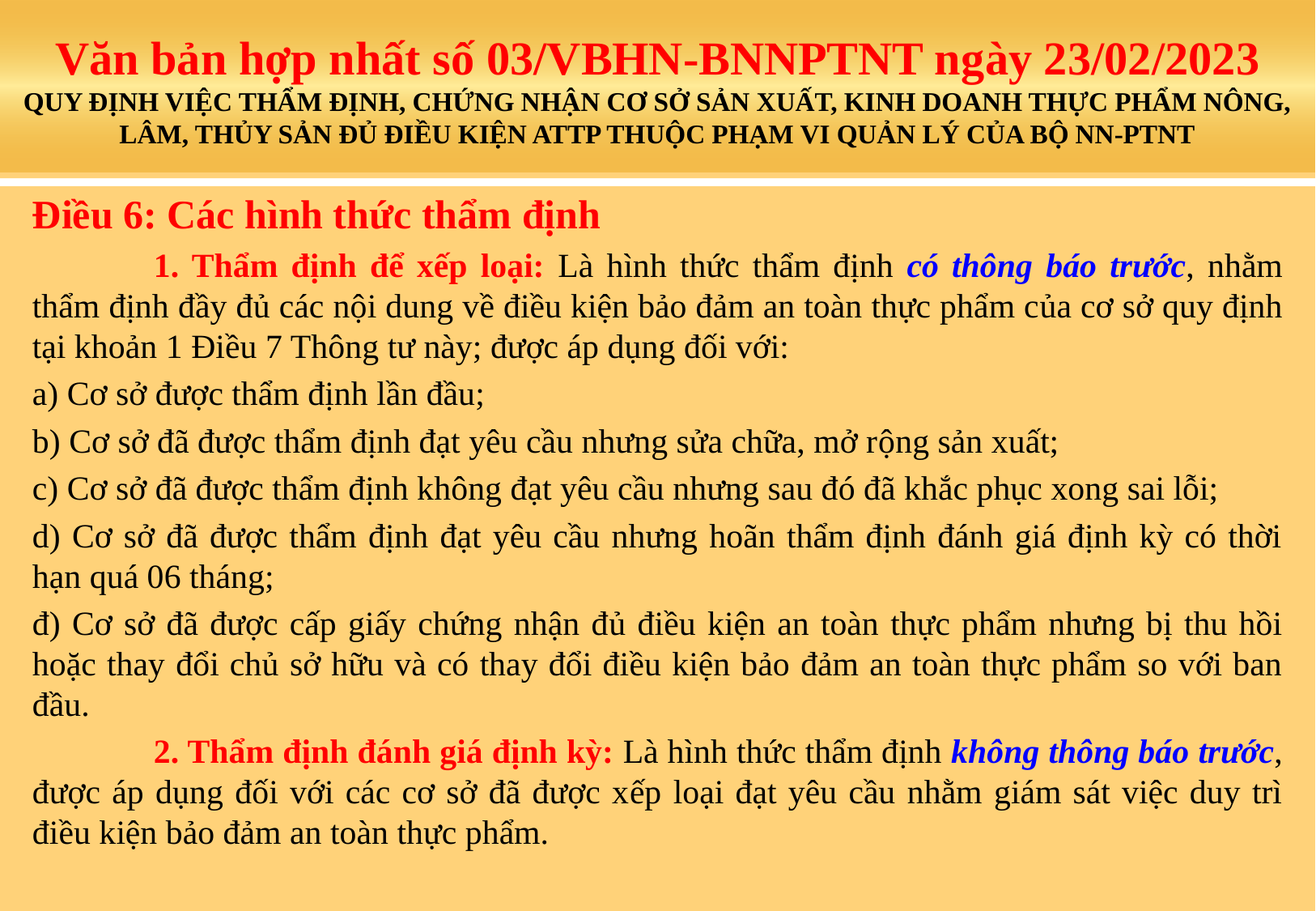

# Văn bản hợp nhất số 03/VBHN-BNNPTNT ngày 23/02/2023 QUY ĐỊNH VIỆC THẨM ĐỊNH, CHỨNG NHẬN CƠ SỞ SẢN XUẤT, KINH DOANH THỰC PHẨM NÔNG, LÂM, THỦY SẢN ĐỦ ĐIỀU KIỆN ATTP THUỘC PHẠM VI QUẢN LÝ CỦA BỘ NN-PTNT
Điều 6: Các hình thức thẩm định
	1. Thẩm định để xếp loại: Là hình thức thẩm định có thông báo trước, nhằm thẩm định đầy đủ các nội dung về điều kiện bảo đảm an toàn thực phẩm của cơ sở quy định tại khoản 1 Điều 7 Thông tư này; được áp dụng đối với:
a) Cơ sở được thẩm định lần đầu;
b) Cơ sở đã được thẩm định đạt yêu cầu nhưng sửa chữa, mở rộng sản xuất;
c) Cơ sở đã được thẩm định không đạt yêu cầu nhưng sau đó đã khắc phục xong sai lỗi;
d) Cơ sở đã được thẩm định đạt yêu cầu nhưng hoãn thẩm định đánh giá định kỳ có thời hạn quá 06 tháng;
đ) Cơ sở đã được cấp giấy chứng nhận đủ điều kiện an toàn thực phẩm nhưng bị thu hồi hoặc thay đổi chủ sở hữu và có thay đổi điều kiện bảo đảm an toàn thực phẩm so với ban đầu.
	2. Thẩm định đánh giá định kỳ: Là hình thức thẩm định không thông báo trước, được áp dụng đối với các cơ sở đã được xếp loại đạt yêu cầu nhằm giám sát việc duy trì điều kiện bảo đảm an toàn thực phẩm.